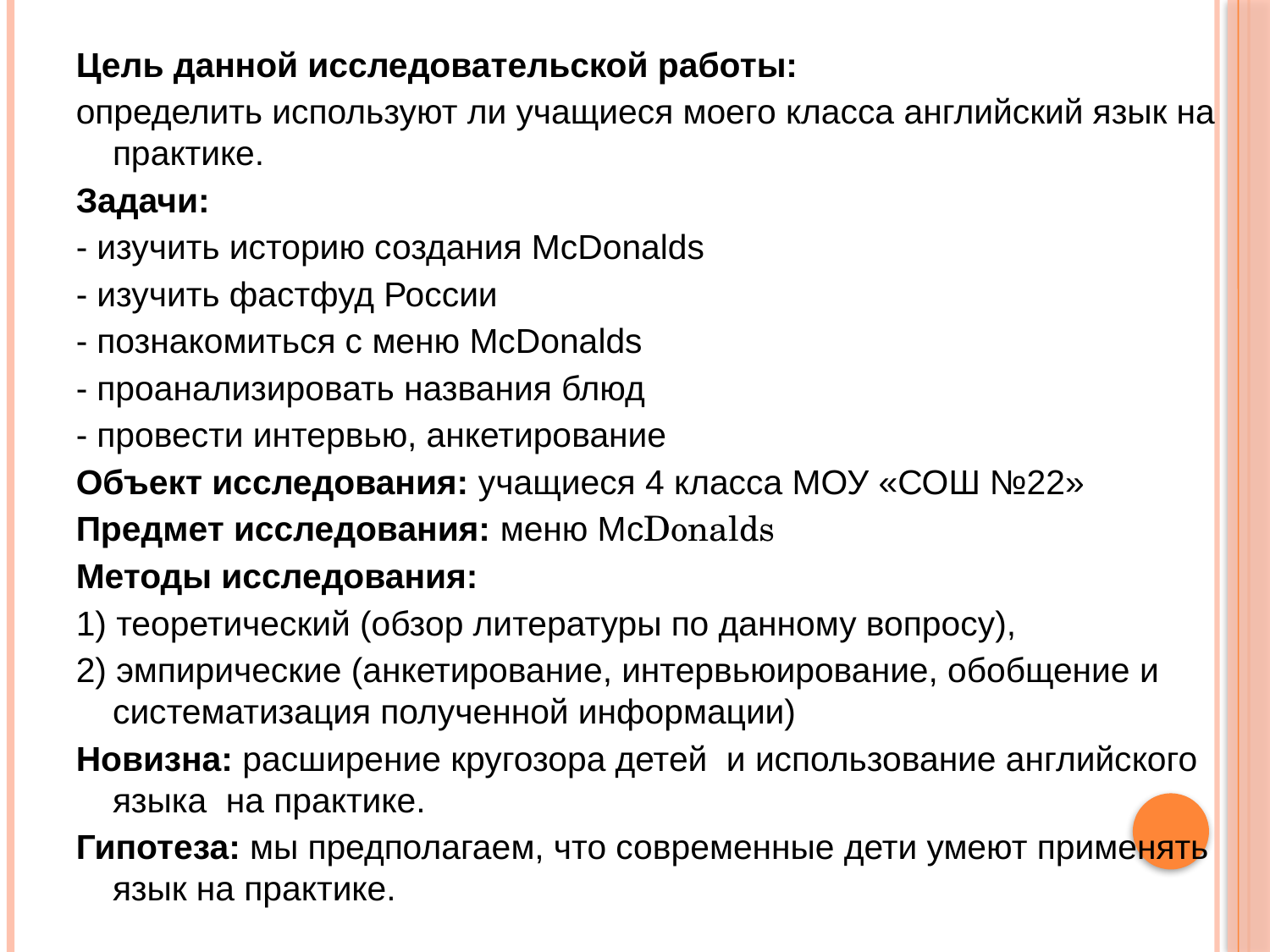

Цель данной исследовательской работы:
определить используют ли учащиеся моего класса английский язык на практике.
Задачи:
- изучить историю создания McDonalds
- изучить фастфуд России
- познакомиться с меню McDonalds
- проанализировать названия блюд
- провести интервью, анкетирование
Объект исследования: учащиеся 4 класса МОУ «СОШ №22»
Предмет исследования: меню МсDonalds
Методы исследования:
1) теоретический (обзор литературы по данному вопросу),
2) эмпирические (анкетирование, интервьюирование, обобщение и систематизация полученной информации)
Новизна: расширение кругозора детей  и использование английского языка  на практике.
Гипотеза: мы предполагаем, что современные дети умеют применять язык на практике.

#